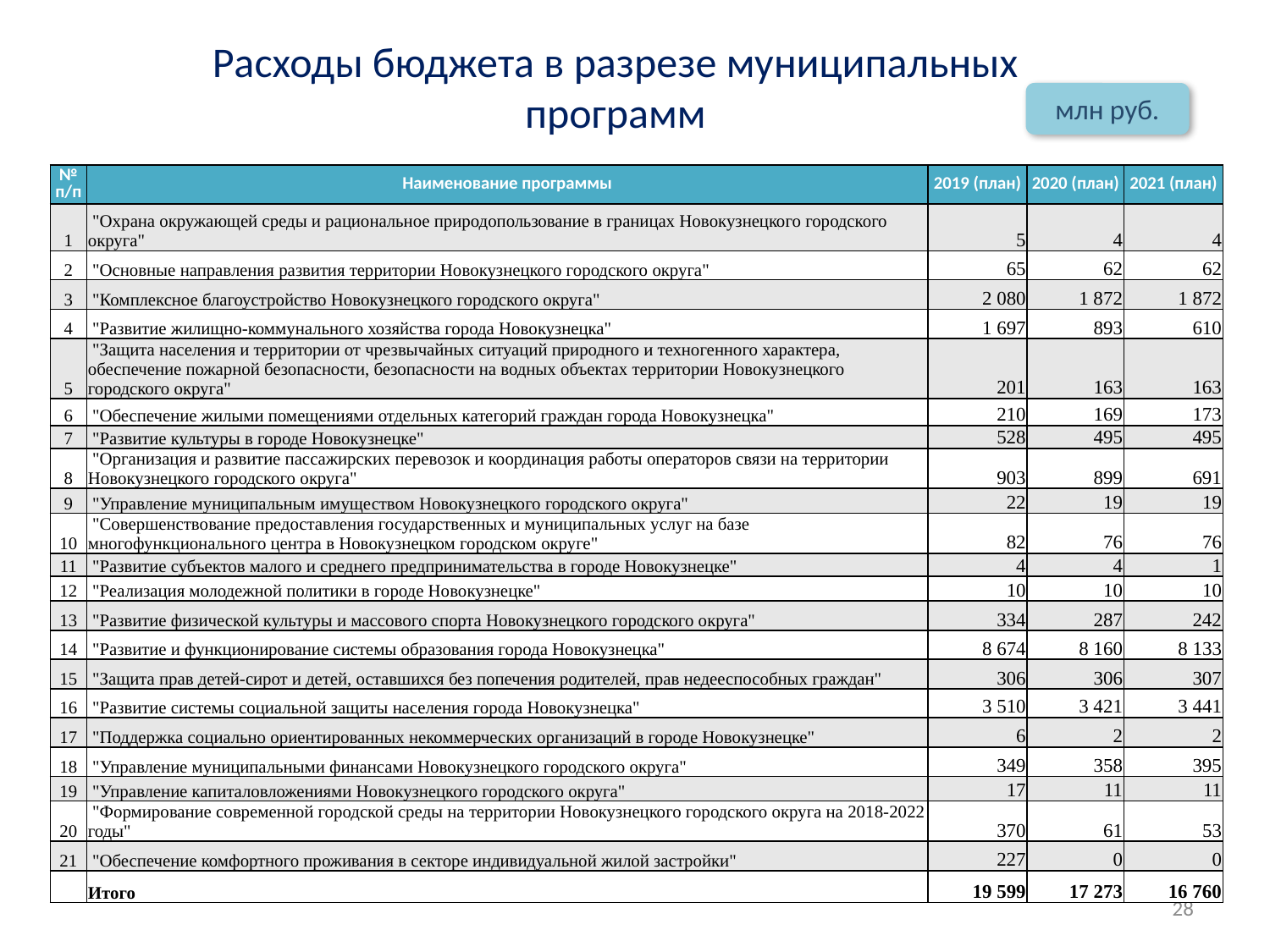

# Расходы бюджета в разрезе муниципальных программ
млн руб.
| № п/п | Наименование программы | 2019 (план) | 2020 (план) | 2021 (план) |
| --- | --- | --- | --- | --- |
| 1 | "Охрана окружающей среды и рациональное природопользование в границах Новокузнецкого городского округа" | 5 | 4 | 4 |
| 2 | "Основные направления развития территории Новокузнецкого городского округа" | 65 | 62 | 62 |
| 3 | "Комплексное благоустройство Новокузнецкого городского округа" | 2 080 | 1 872 | 1 872 |
| 4 | "Развитие жилищно-коммунального хозяйства города Новокузнецка" | 1 697 | 893 | 610 |
| 5 | "Защита населения и территории от чрезвычайных ситуаций природного и техногенного характера, обеспечение пожарной безопасности, безопасности на водных объектах территории Новокузнецкого городского округа" | 201 | 163 | 163 |
| 6 | "Обеспечение жилыми помещениями отдельных категорий граждан города Новокузнецка" | 210 | 169 | 173 |
| 7 | "Развитие культуры в городе Новокузнецке" | 528 | 495 | 495 |
| 8 | "Организация и развитие пассажирских перевозок и координация работы операторов связи на территории Новокузнецкого городского округа" | 903 | 899 | 691 |
| 9 | "Управление муниципальным имуществом Новокузнецкого городского округа" | 22 | 19 | 19 |
| 10 | "Совершенствование предоставления государственных и муниципальных услуг на базе многофункционального центра в Новокузнецком городском округе" | 82 | 76 | 76 |
| 11 | "Развитие субъектов малого и среднего предпринимательства в городе Новокузнецке" | 4 | 4 | 1 |
| 12 | "Реализация молодежной политики в городе Новокузнецке" | 10 | 10 | 10 |
| 13 | "Развитие физической культуры и массового спорта Новокузнецкого городского округа" | 334 | 287 | 242 |
| 14 | "Развитие и функционирование системы образования города Новокузнецка" | 8 674 | 8 160 | 8 133 |
| 15 | "Защита прав детей-сирот и детей, оставшихся без попечения родителей, прав недееспособных граждан" | 306 | 306 | 307 |
| 16 | "Развитие системы социальной защиты населения города Новокузнецка" | 3 510 | 3 421 | 3 441 |
| 17 | "Поддержка социально ориентированных некоммерческих организаций в городе Новокузнецке" | 6 | 2 | 2 |
| 18 | "Управление муниципальными финансами Новокузнецкого городского округа" | 349 | 358 | 395 |
| 19 | "Управление капиталовложениями Новокузнецкого городского округа" | 17 | 11 | 11 |
| 20 | "Формирование современной городской среды на территории Новокузнецкого городского округа на 2018-2022 годы" | 370 | 61 | 53 |
| 21 | "Обеспечение комфортного проживания в секторе индивидуальной жилой застройки" | 227 | 0 | 0 |
|  | Итого | 19 599 | 17 273 | 16 760 |
28